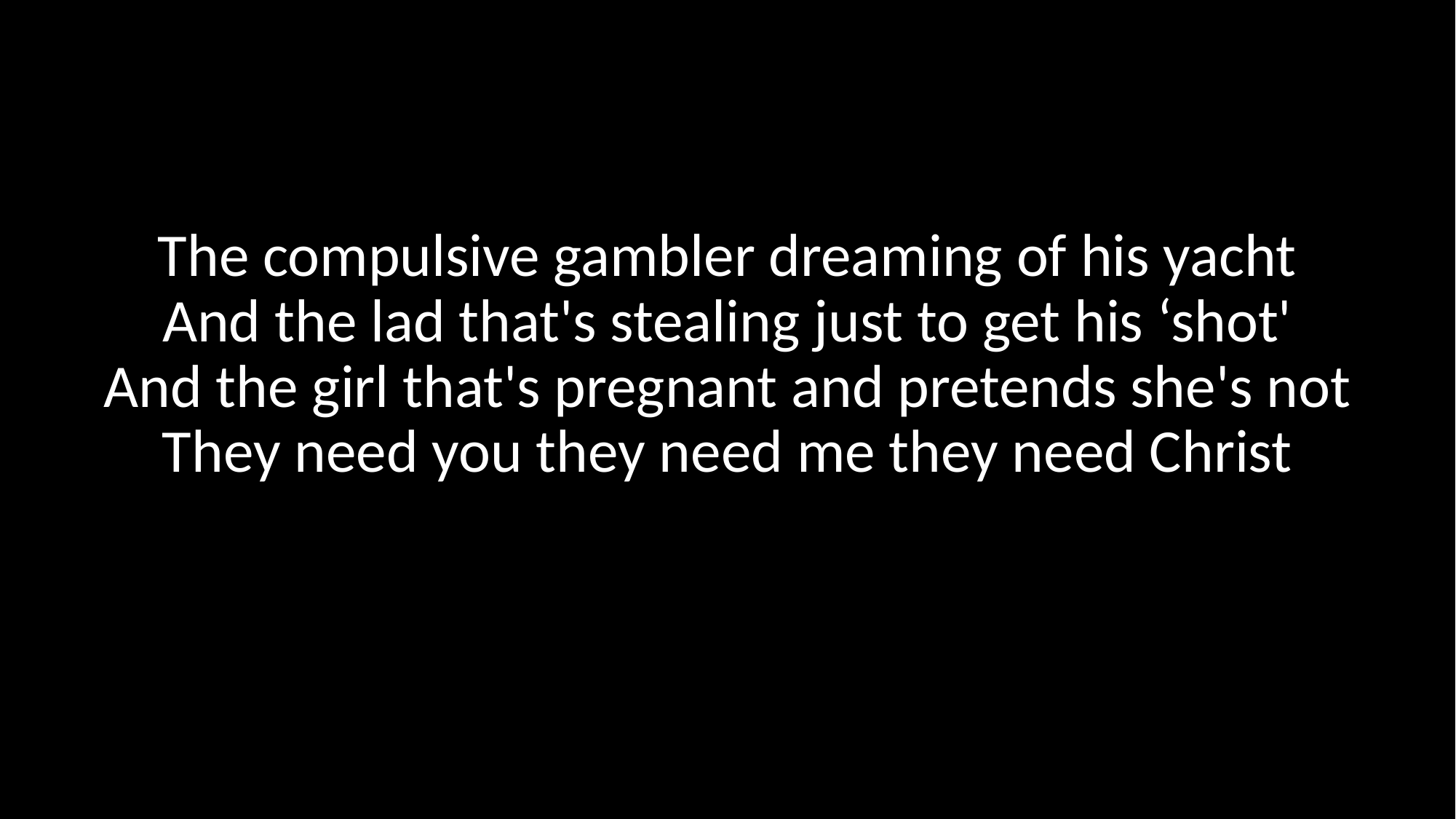

The compulsive gambler dreaming of his yacht
And the lad that's stealing just to get his ‘shot'
And the girl that's pregnant and pretends she's not
They need you they need me they need Christ